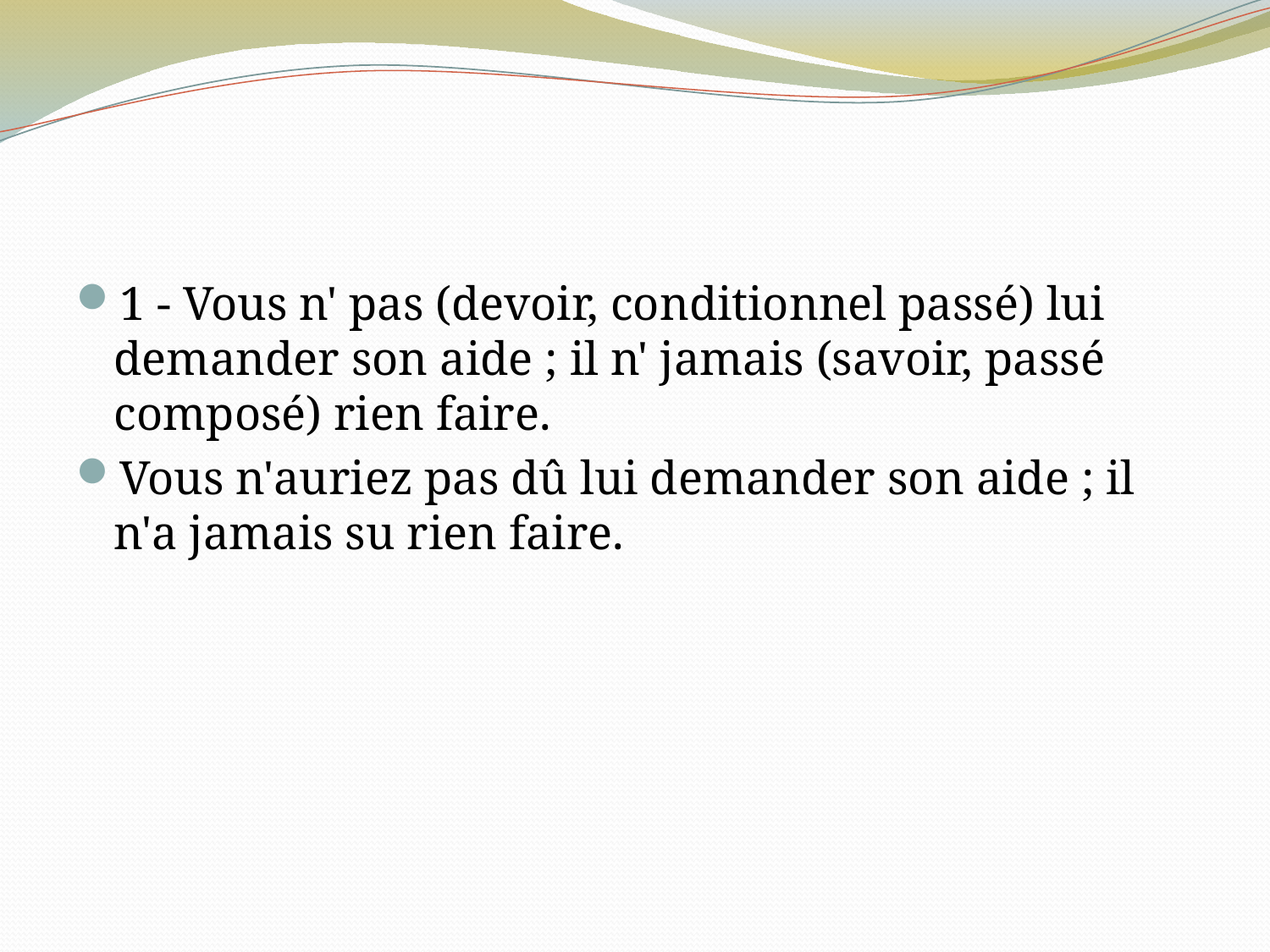

#
1 - Vous n' pas (devoir, conditionnel passé) lui demander son aide ; il n' jamais (savoir, passé composé) rien faire.
Vous n'auriez pas dû lui demander son aide ; il n'a jamais su rien faire.